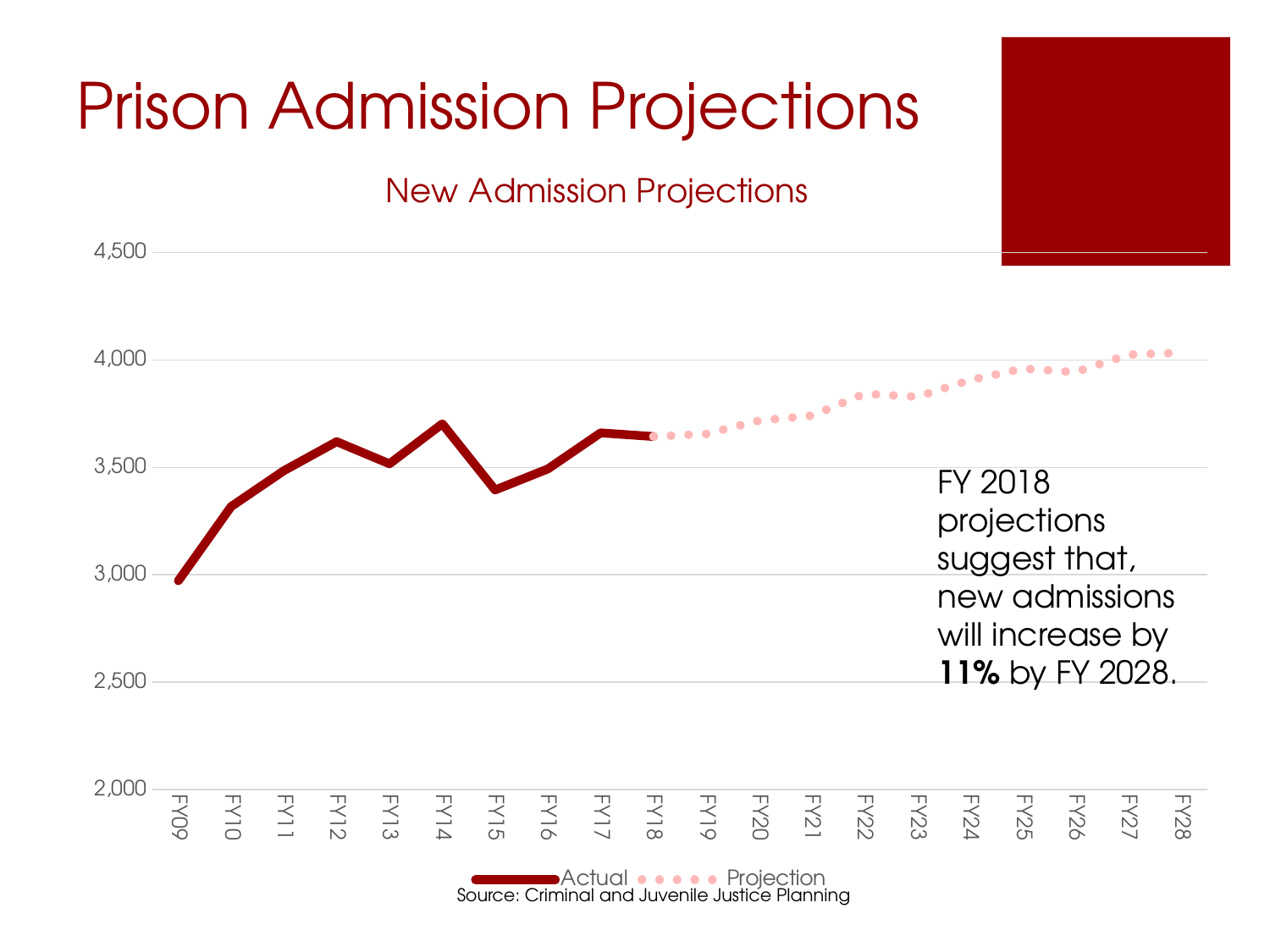

# Prison Admission Projections

### Chart: New Admission Projections

| Category | Actual | Projection |
|---|---|---|
| FY09 | 2972.0 | None |
| FY10 | 3318.0 | None |
| FY11 | 3485.0 | None |
| FY12 | 3620.0 | None |
| FY13 | 3517.0 | None |
| FY14 | 3703.0 | None |
| FY15 | 3395.0 | None |
| FY16 | 3493.0 | None |
| FY17 | 3661.0 | None |
| FY18 | 3644.0 | 3644.0 |
| FY19 | None | 3656.0 |
| FY20 | None | 3718.0 |
| FY21 | None | 3741.0 |
| FY22 | None | 3843.0 |
| FY23 | None | 3829.0 |
| FY24 | None | 3907.0 |
| FY25 | None | 3960.0 |
| FY26 | None | 3944.0 |
| FY27 | None | 4025.0 |
| FY28 | None | 4034.0 |
FY 2018 projections suggest that,  new admissions will increase by 11% by FY 2028.
Source: Criminal and Juvenile Justice Planning